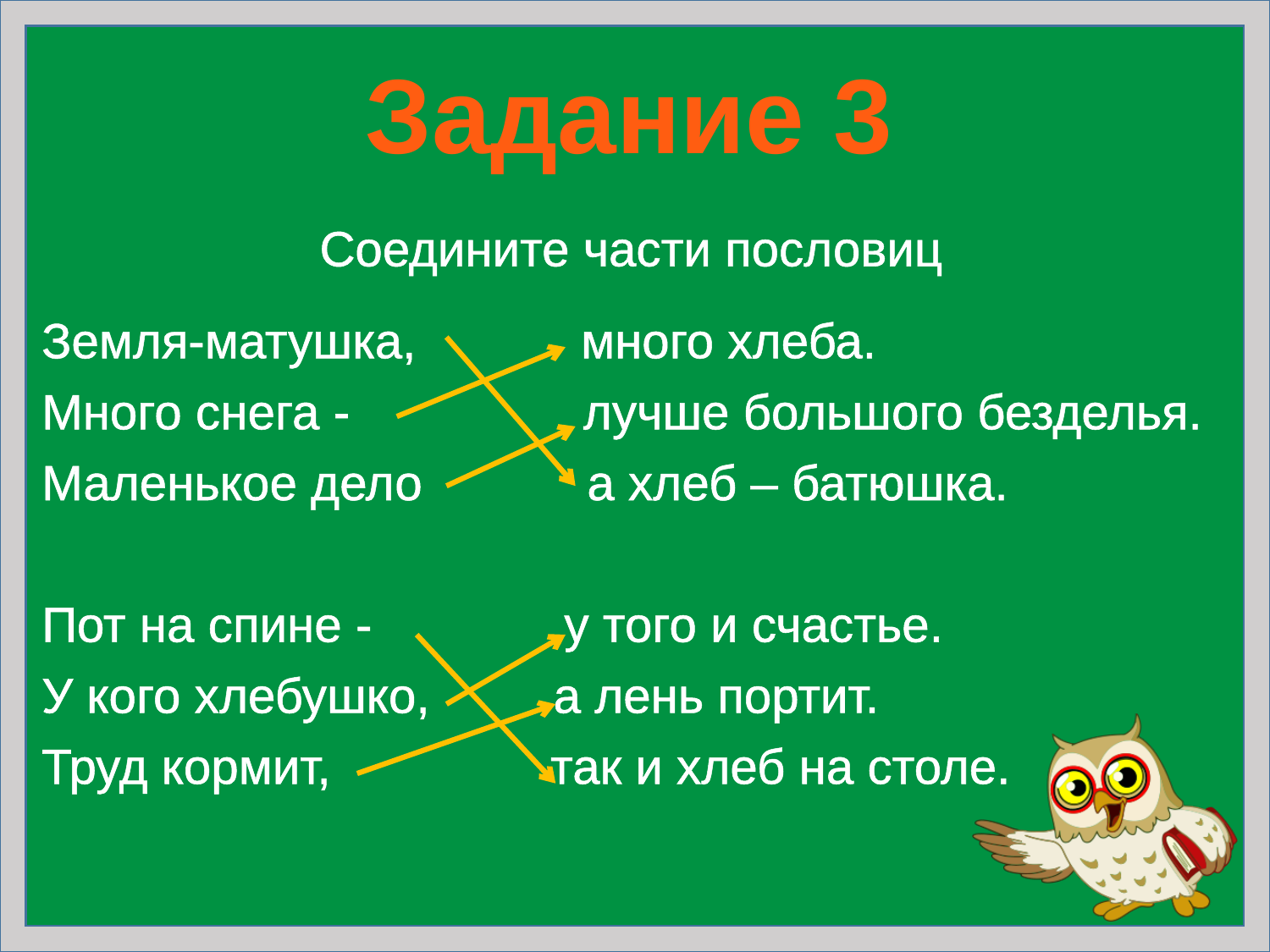

# Задание 3
Соедините части пословиц
Земля-матушка,            много хлеба.
Много снега -                 лучше большого безделья.
Маленькое дело            а хлеб – батюшка.

Пот на спине -              у того и счастье.
У кого хлебушко,         а лень портит.
Труд кормит,                так и хлеб на столе.